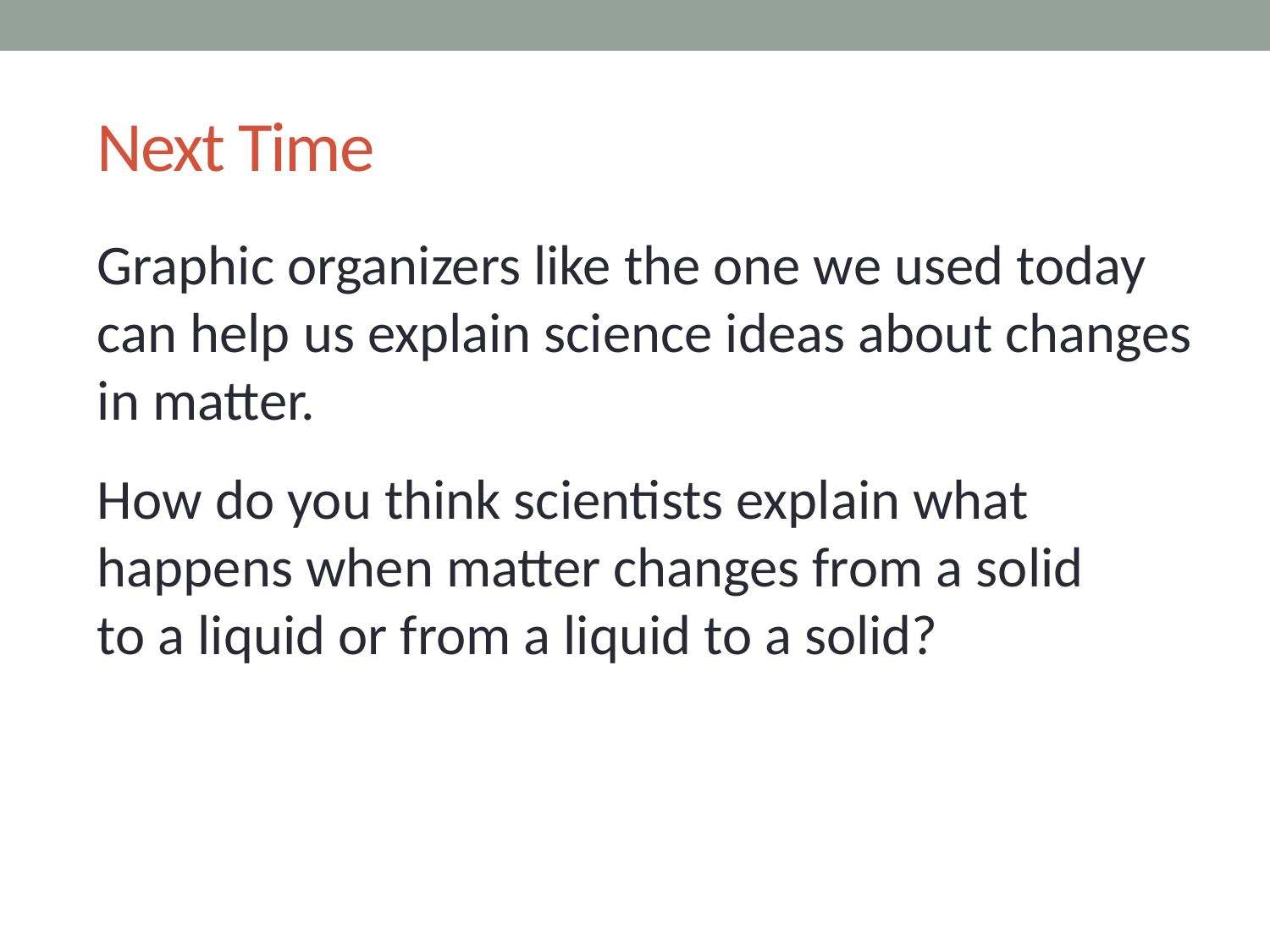

# Next Time
Graphic organizers like the one we used today can help us explain science ideas about changes in matter.
How do you think scientists explain what happens when matter changes from a solid
to a liquid or from a liquid to a solid?